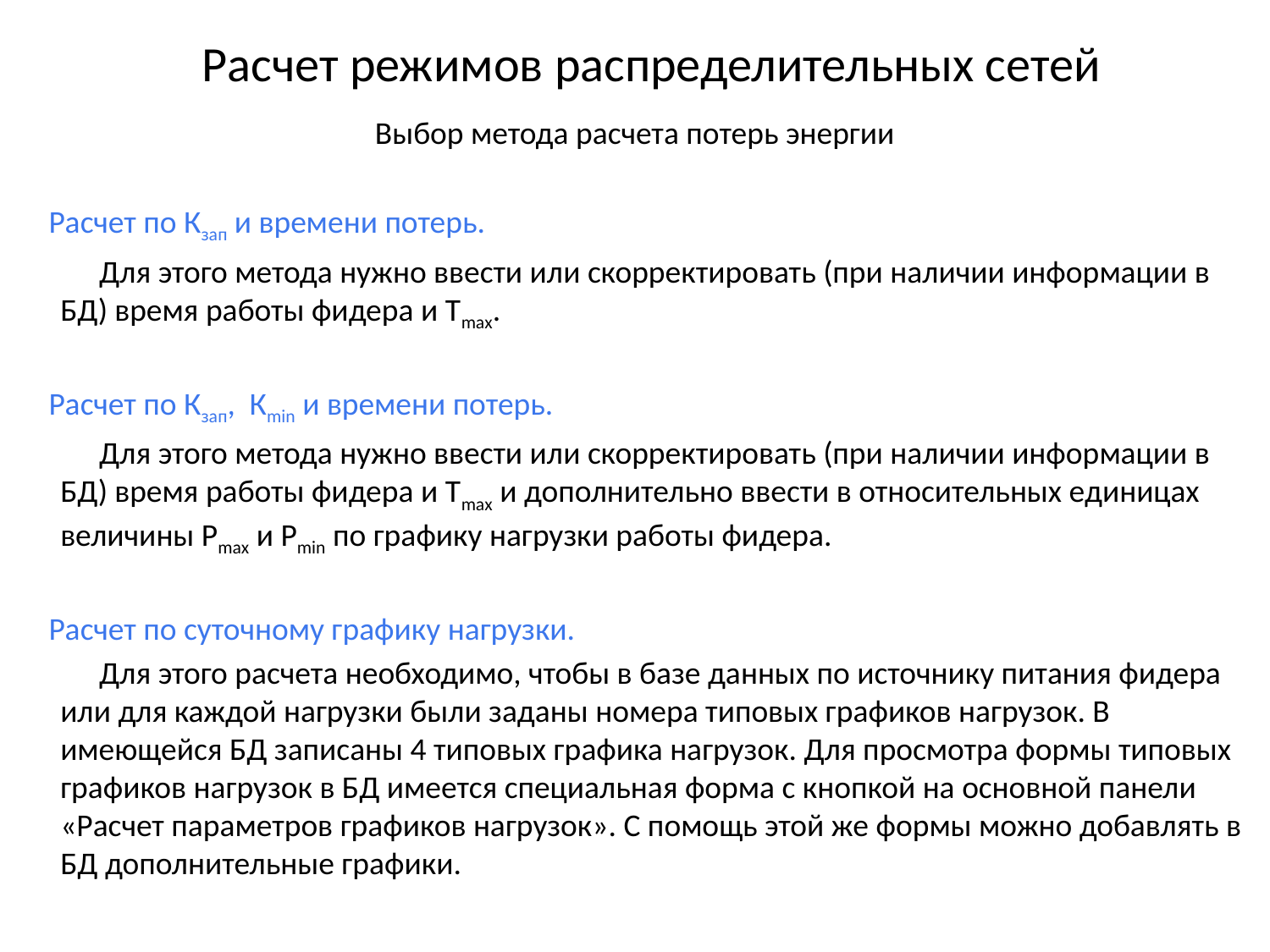

Расчет режимов распределительных сетей
Выбор метода расчета потерь энергии

     Расчет по Кзап и времени потерь.
            Для этого метода нужно ввести или скорректировать (при наличии информации в БД) время работы фидера и Тmax.

     Расчет по Кзап,  Кmin и времени потерь.
            Для этого метода нужно ввести или скорректировать (при наличии информации в БД) время работы фидера и Тmax и дополнительно ввести в относительных единицах величины Рmax и Рmin по графику нагрузки работы фидера.

     Расчет по суточному графику нагрузки.
            Для этого расчета необходимо, чтобы в базе данных по источнику питания фидера или для каждой нагрузки были заданы номера типовых графиков нагрузок. В имеющейся БД записаны 4 типовых графика нагрузок. Для просмотра формы типовых графиков нагрузок в БД имеется специальная форма с кнопкой на основной панели «Расчет параметров графиков нагрузок». С помощь этой же формы можно добавлять в БД дополнительные графики.